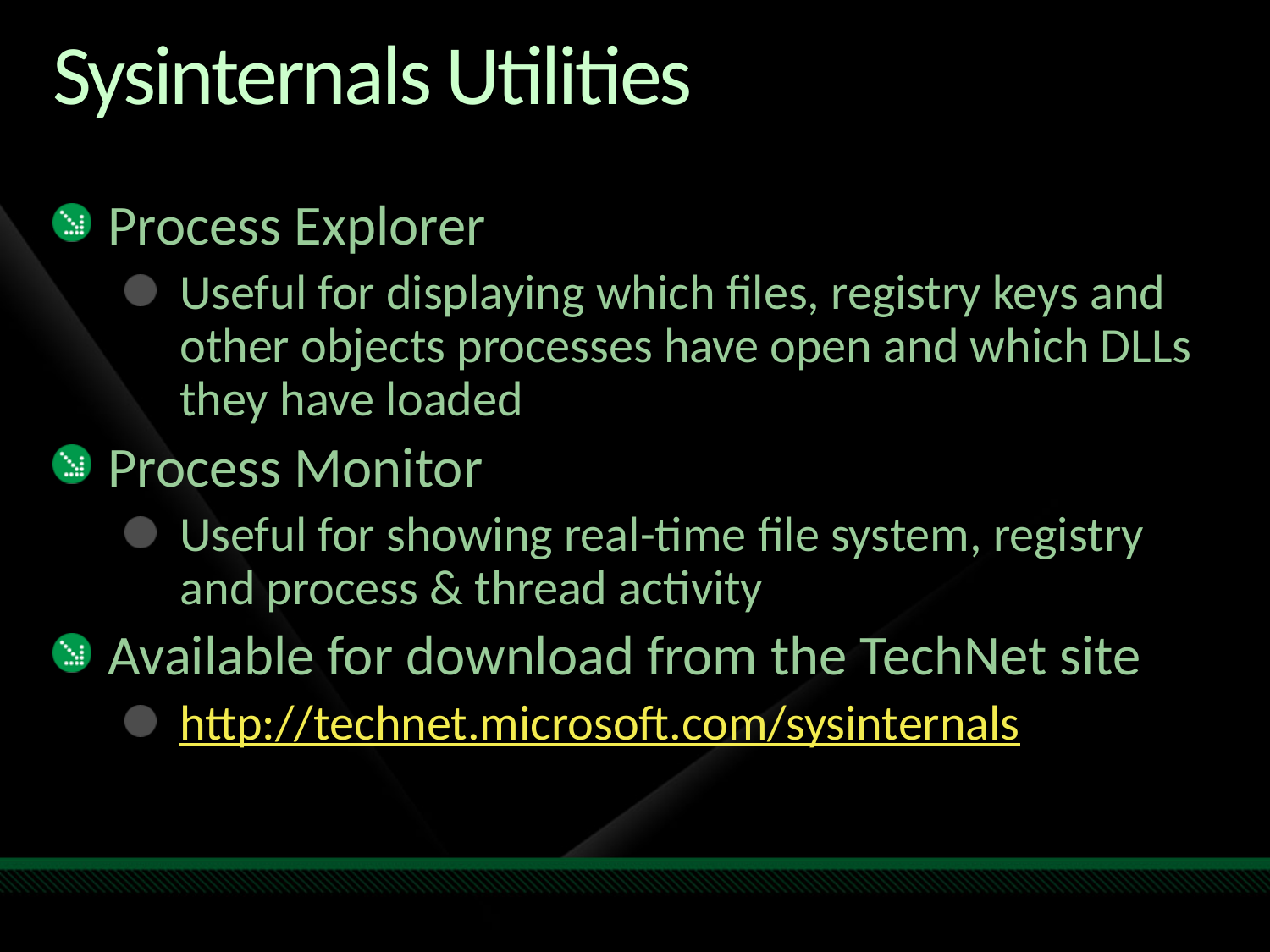

# Sysinternals Utilities
Process Explorer
Useful for displaying which files, registry keys and other objects processes have open and which DLLs they have loaded
Process Monitor
Useful for showing real-time file system, registry and process & thread activity
Available for download from the TechNet site
http://technet.microsoft.com/sysinternals